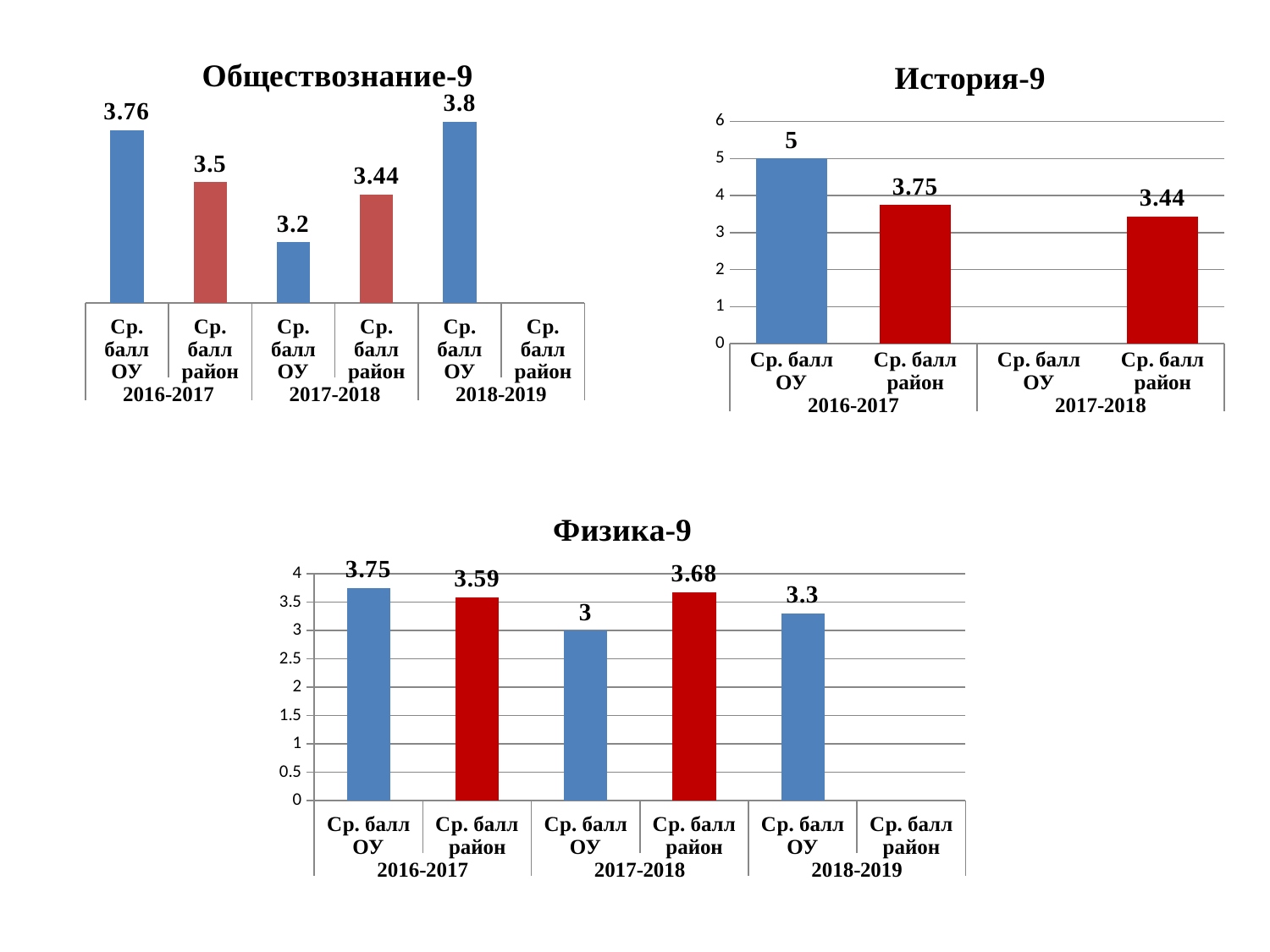

### Chart: Обществознание-9

| Category | Обществознание |
|---|---|
| Ср. балл ОУ | 3.76 |
| Ср. балл район | 3.5 |
| Ср. балл ОУ | 3.2 |
| Ср. балл район | 3.44 |
| Ср. балл ОУ | 3.8 |
| Ср. балл район | None |

### Chart: История-9

| Category | История |
|---|---|
| Ср. балл ОУ | 5.0 |
| Ср. балл район | 3.75 |
| Ср. балл ОУ | None |
| Ср. балл район | 3.44 |

### Chart: Физика-9

| Category | Физика |
|---|---|
| Ср. балл ОУ | 3.75 |
| Ср. балл район | 3.59 |
| Ср. балл ОУ | 3.0 |
| Ср. балл район | 3.68 |
| Ср. балл ОУ | 3.3 |
| Ср. балл район | None |